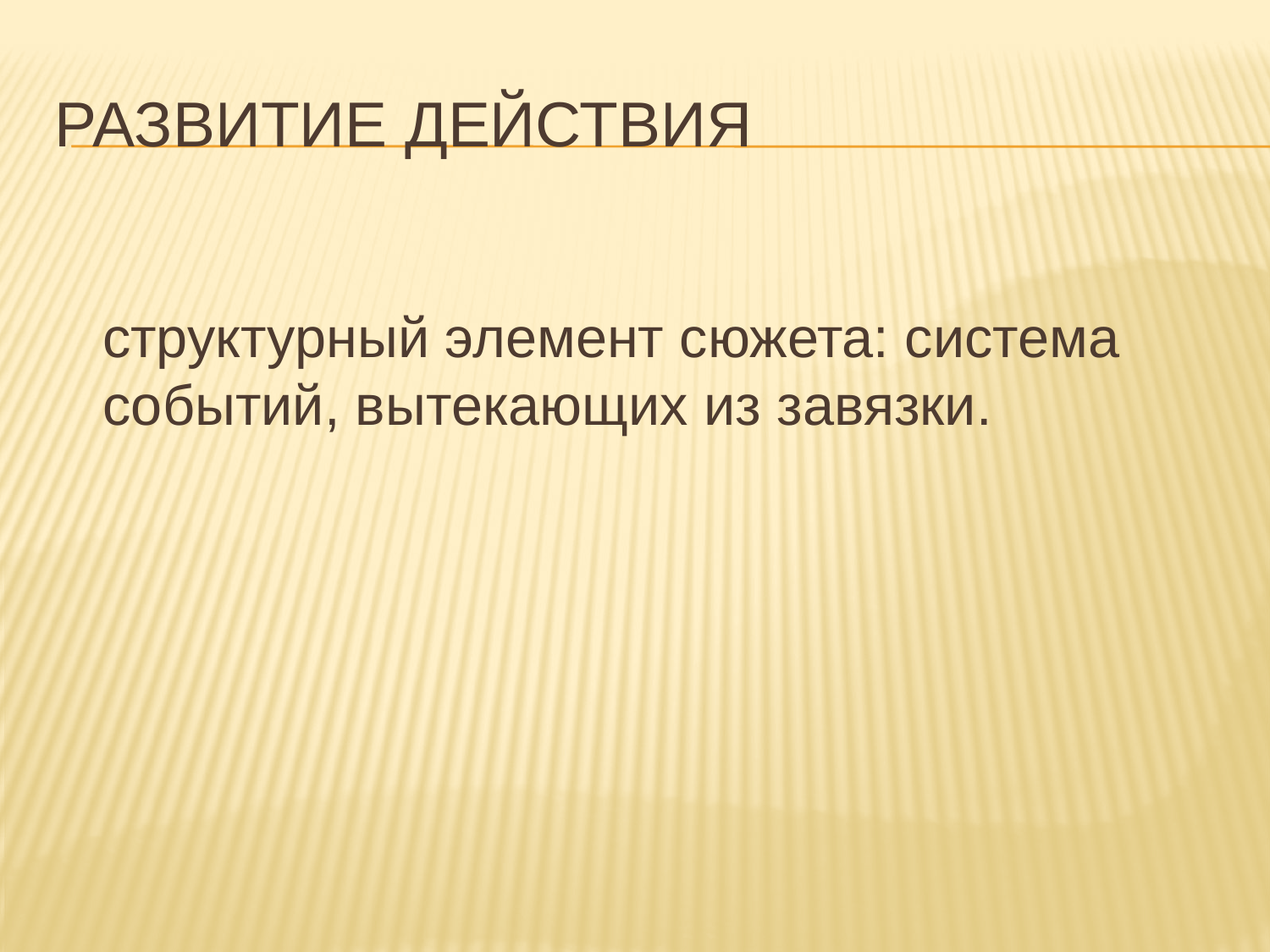

# Развитие действия

	структурный элемент сюжета: система событий, вытекающих из завязки.